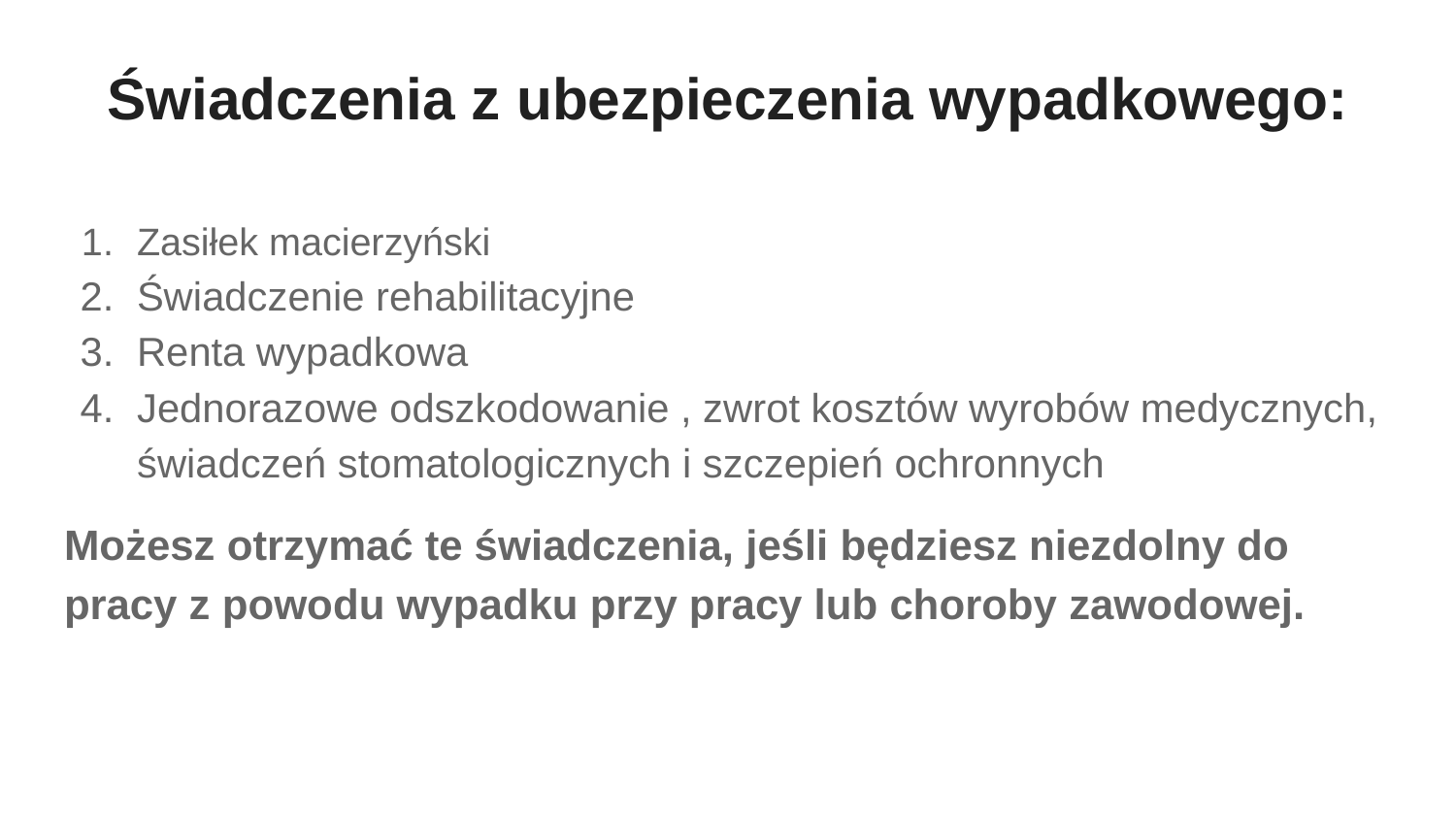

# Świadczenia z ubezpieczenia wypadkowego:
Zasiłek macierzyński
Świadczenie rehabilitacyjne
Renta wypadkowa
Jednorazowe odszkodowanie , zwrot kosztów wyrobów medycznych, świadczeń stomatologicznych i szczepień ochronnych
Możesz otrzymać te świadczenia, jeśli będziesz niezdolny do pracy z powodu wypadku przy pracy lub choroby zawodowej.